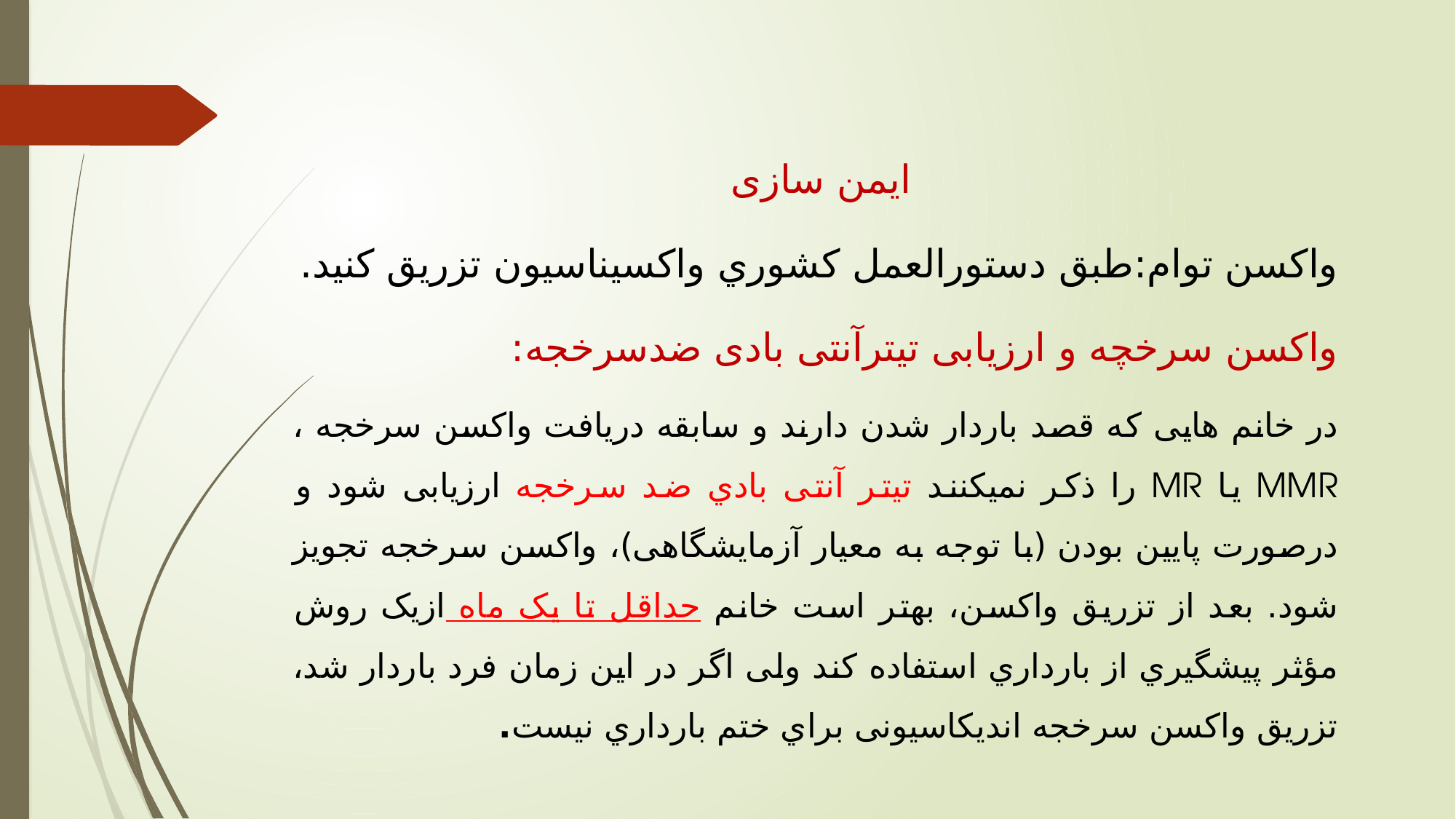

ایمن سازی
واكسن توام:طبق دستورالعمل كشوري واكسیناسیون تزريق كنید.
واکسن سرخچه و ارزیابی تیترآنتی بادی ضدسرخجه:
در خانم هایی که قصد باردار شدن دارند و سابقه دريافت واکسن سرخجه ، MMR یا MR را ذکر نمیکنند تیتر آنتی بادي ضد سرخجه ارزيابی شود و درصورت پايین بودن (با توجه به معیار آزمايشگاهی)، واکسن سرخجه تجويز شود. بعد از تزريق واکسن، بهتر است خانم حداقل تا يک ماه ازيک روش مؤثر پیشگیري از بارداري استفاده کند ولی اگر در اين زمان فرد باردار شد، تزريق واکسن سرخجه انديکاسیونی براي ختم بارداري نیست.